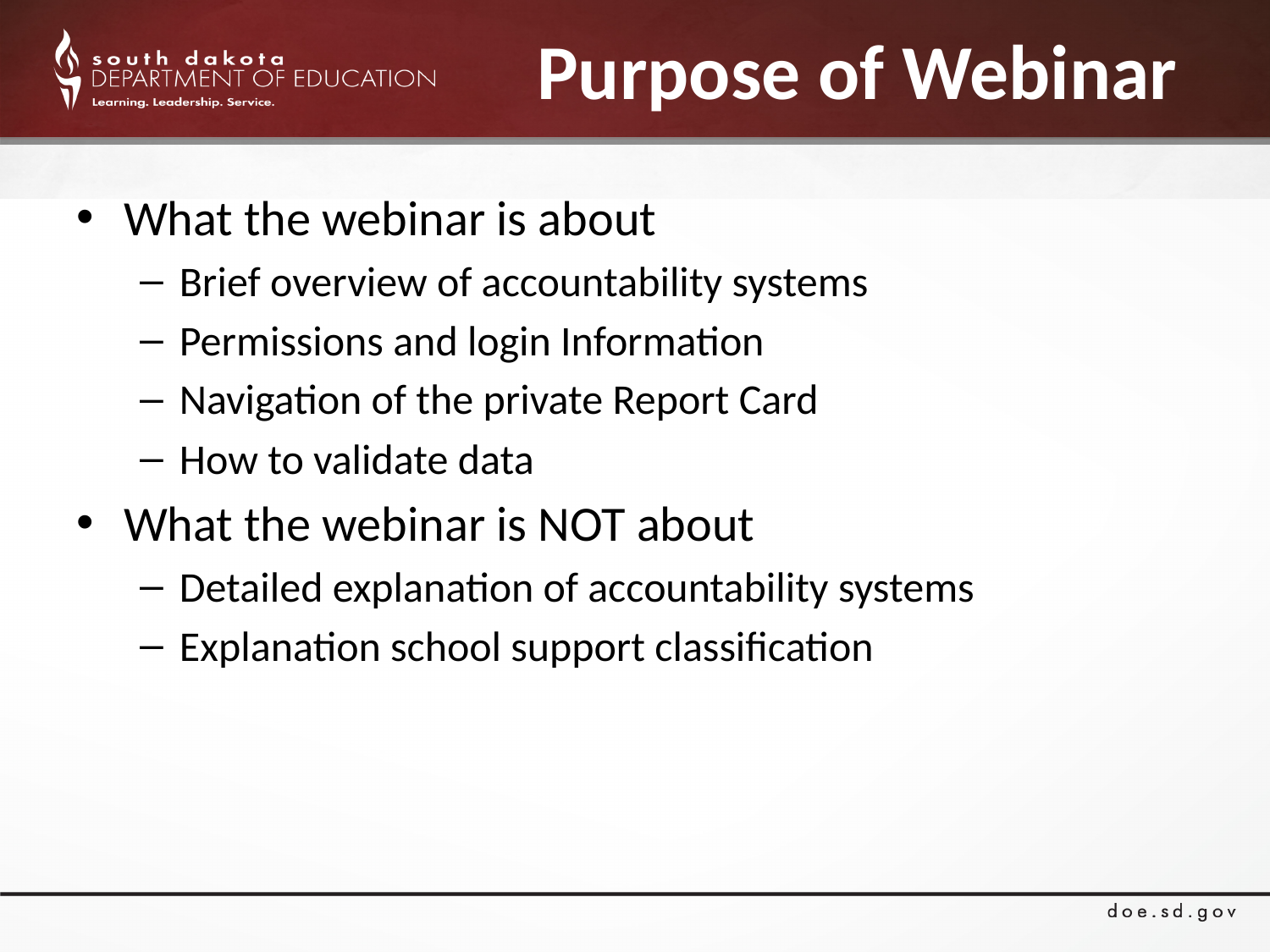

# Purpose of Webinar
What the webinar is about
Brief overview of accountability systems
Permissions and login Information
Navigation of the private Report Card
How to validate data
What the webinar is NOT about
Detailed explanation of accountability systems
Explanation school support classification